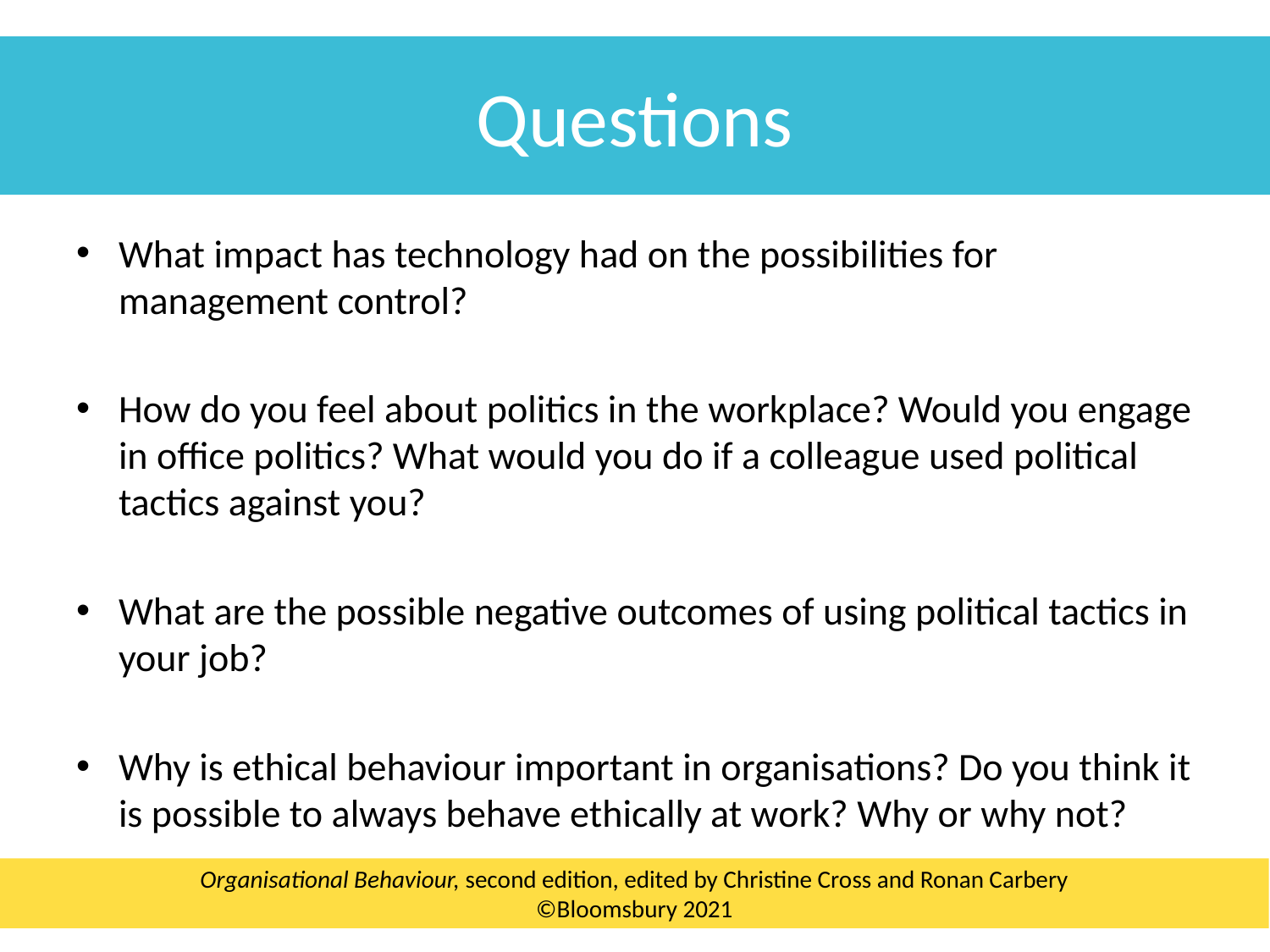

Questions
What impact has technology had on the possibilities for management control?

How do you feel about politics in the workplace? Would you engage in office politics? What would you do if a colleague used political tactics against you?

What are the possible negative outcomes of using political tactics in your job?

Why is ethical behaviour important in organisations? Do you think it is possible to always behave ethically at work? Why or why not?